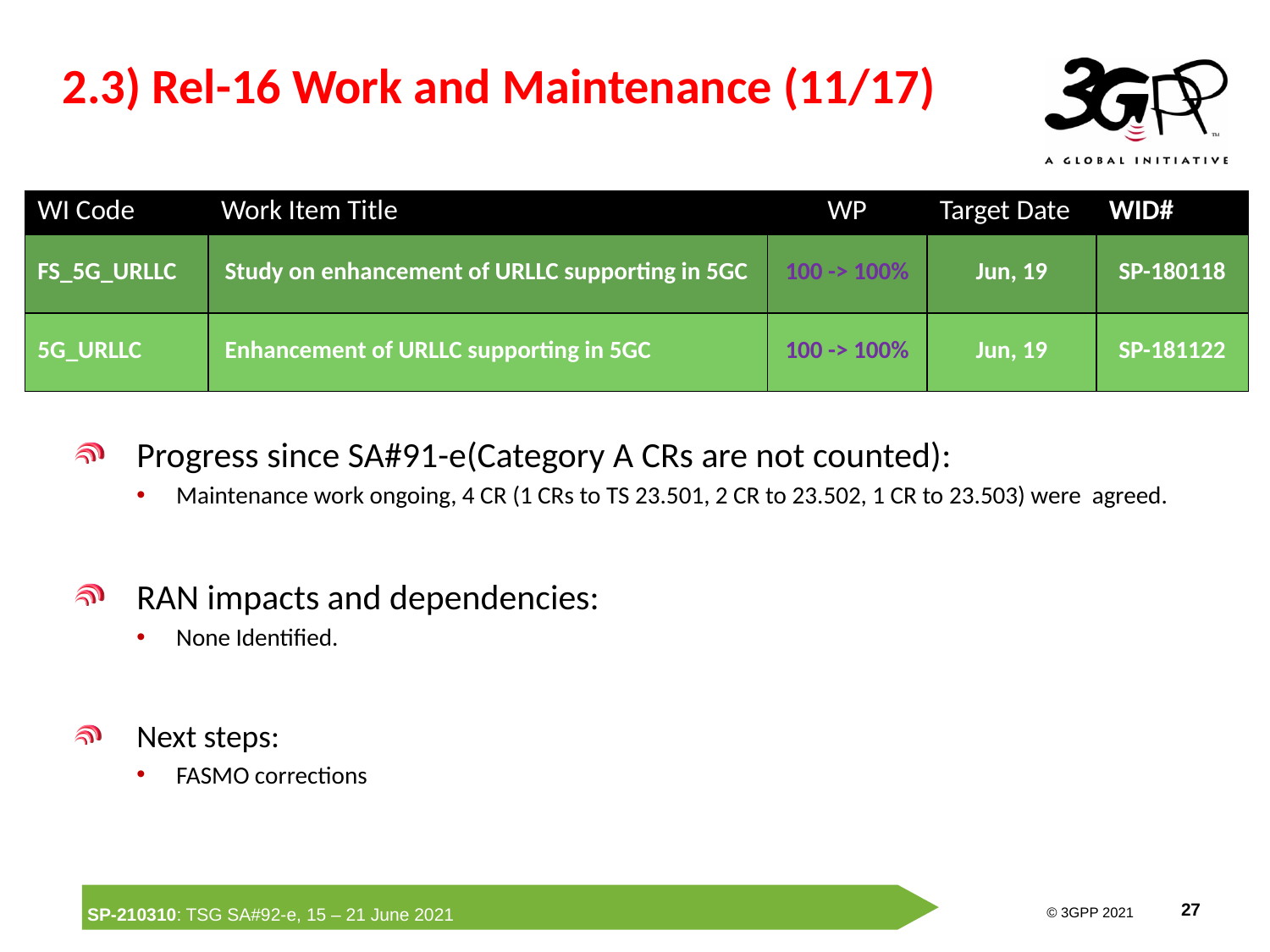

# 2.3) Rel-16 Work and Maintenance (11/17)
| WI Code | Work Item Title | WP | Target Date | WID# |
| --- | --- | --- | --- | --- |
| FS\_5G\_URLLC | Study on enhancement of URLLC supporting in 5GC | 100 -> 100% | Jun, 19 | SP-180118 |
| 5G\_URLLC | Enhancement of URLLC supporting in 5GC | 100 -> 100% | Jun, 19 | SP-181122 |
Progress since SA#91-e(Category A CRs are not counted):
Maintenance work ongoing, 4 CR (1 CRs to TS 23.501, 2 CR to 23.502, 1 CR to 23.503) were  agreed.

RAN impacts and dependencies:
None Identified.

Next steps:
FASMO corrections